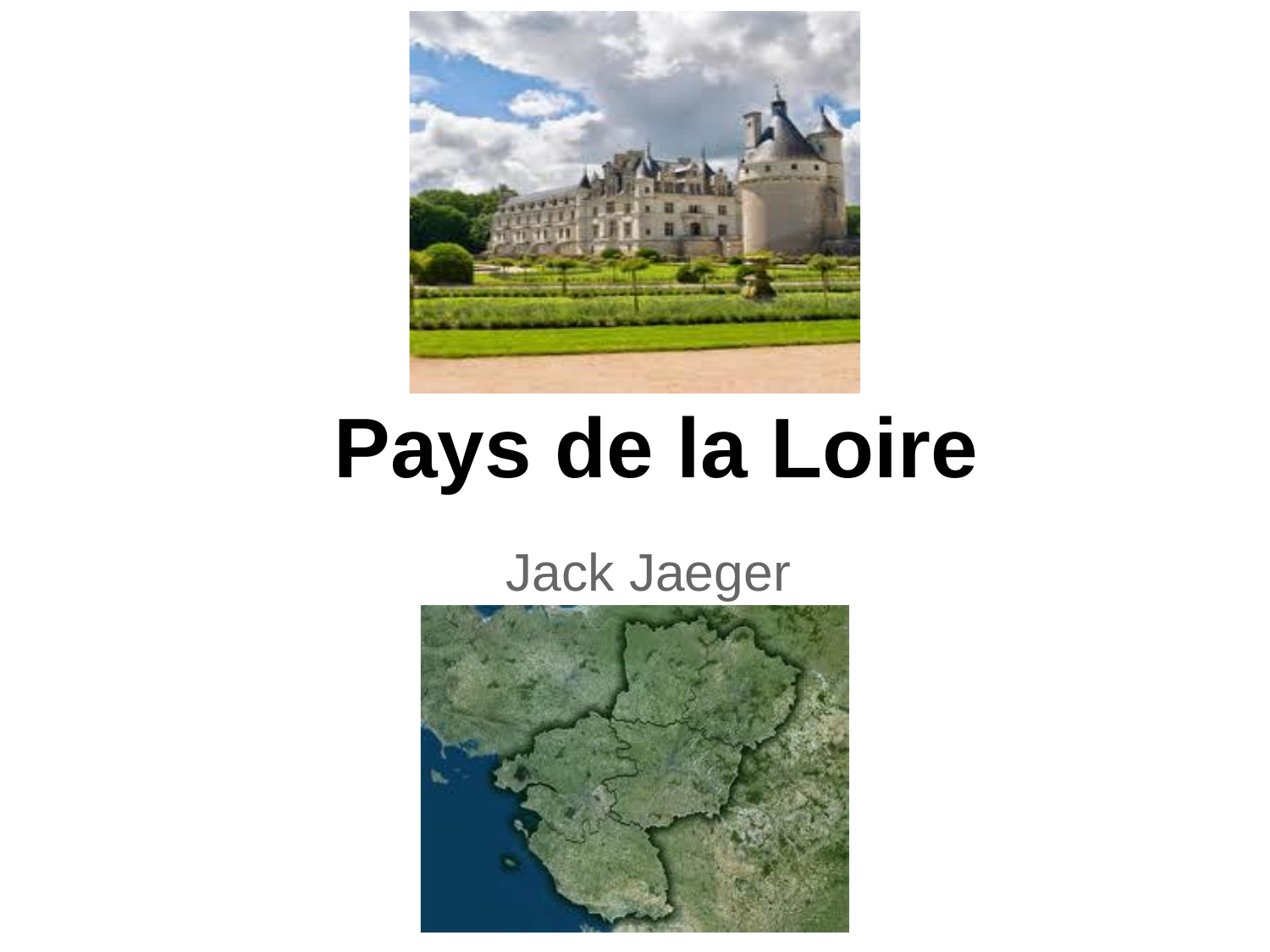

# Pays de la Loire
Jack Jaeger